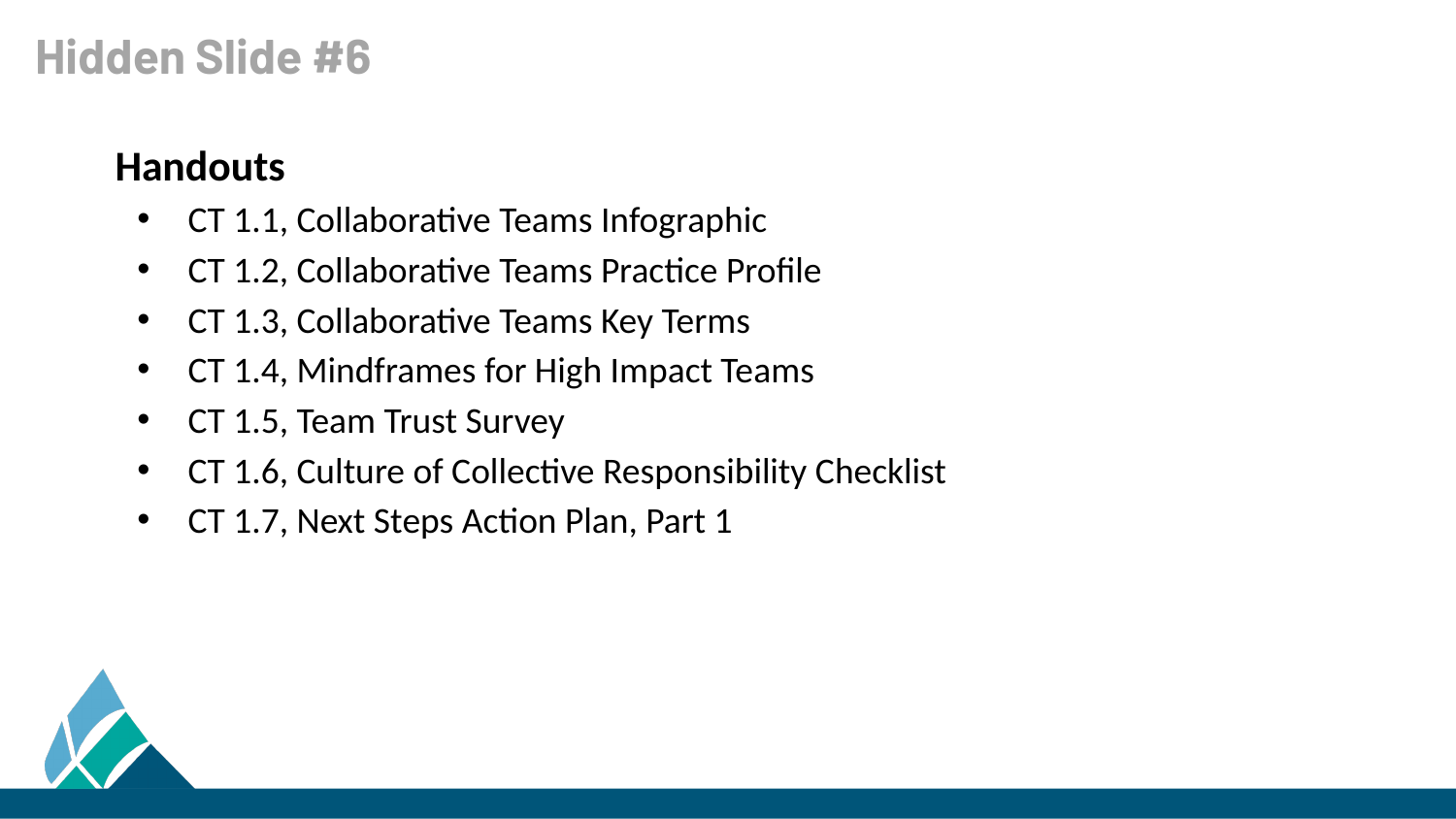

# Hidden Slide #6
Handouts
CT 1.1, Collaborative Teams Infographic
CT 1.2, Collaborative Teams Practice Profile
CT 1.3, Collaborative Teams Key Terms
CT 1.4, Mindframes for High Impact Teams
CT 1.5, Team Trust Survey
CT 1.6, Culture of Collective Responsibility Checklist
CT 1.7, Next Steps Action Plan, Part 1